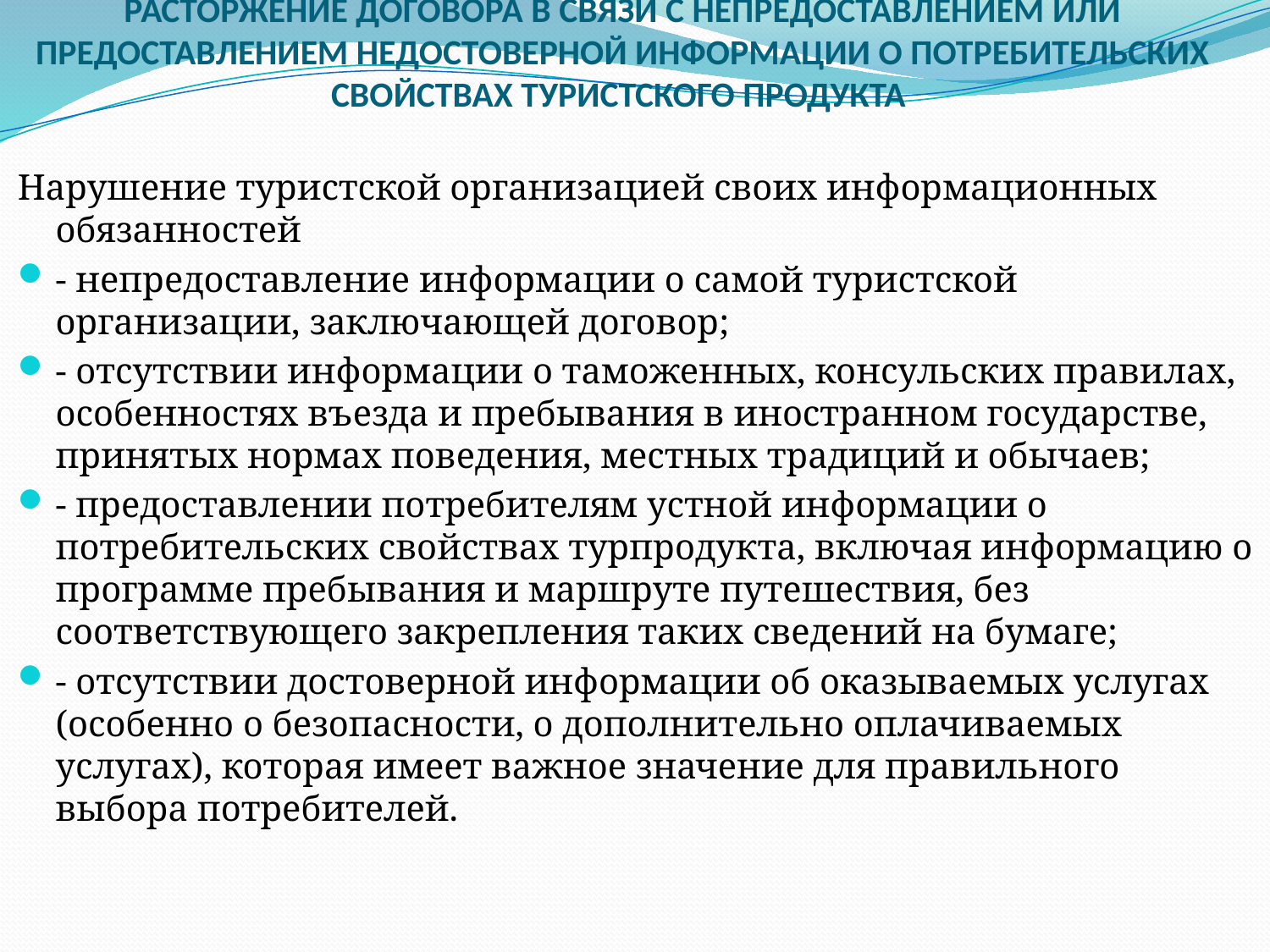

РАСТОРЖЕНИЕ ДОГОВОРА В СВЯЗИ С НЕПРЕДОСТАВЛЕНИЕМ ИЛИ ПРЕДОСТАВЛЕНИЕМ НЕДОСТОВЕРНОЙ ИНФОРМАЦИИ О ПОТРЕБИТЕЛЬСКИХ СВОЙСТВАХ ТУРИСТСКОГО ПРОДУКТА
Нарушение туристской организацией своих информационных обязанностей
- непредоставление информации о самой туристской организации, заключающей договор;
- отсутствии информации о таможенных, консульских правилах, особенностях въезда и пребывания в иностранном государстве, принятых нормах поведения, местных традиций и обычаев;
- предоставлении потребителям устной информации о потребительских свойствах турпродукта, включая информацию о программе пребывания и маршруте путешествия, без соответствующего закрепления таких сведений на бумаге;
- отсутствии достоверной информации об оказываемых услугах (особенно о безопасности, о дополнительно оплачиваемых услугах), которая имеет важное значение для правильного выбора потребителей.